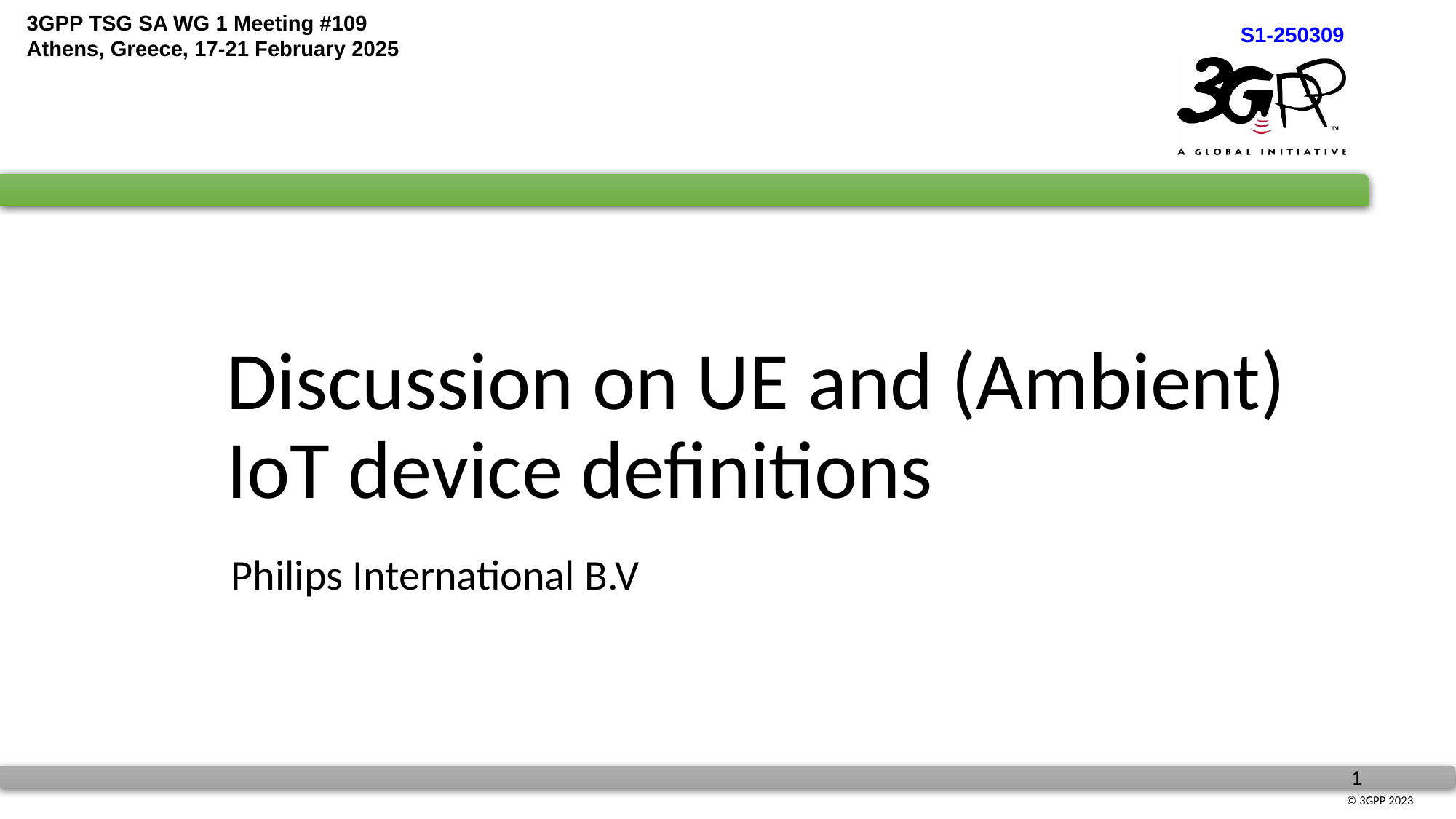

# Discussion on UE and (Ambient) IoT device definitions
Philips International B.V